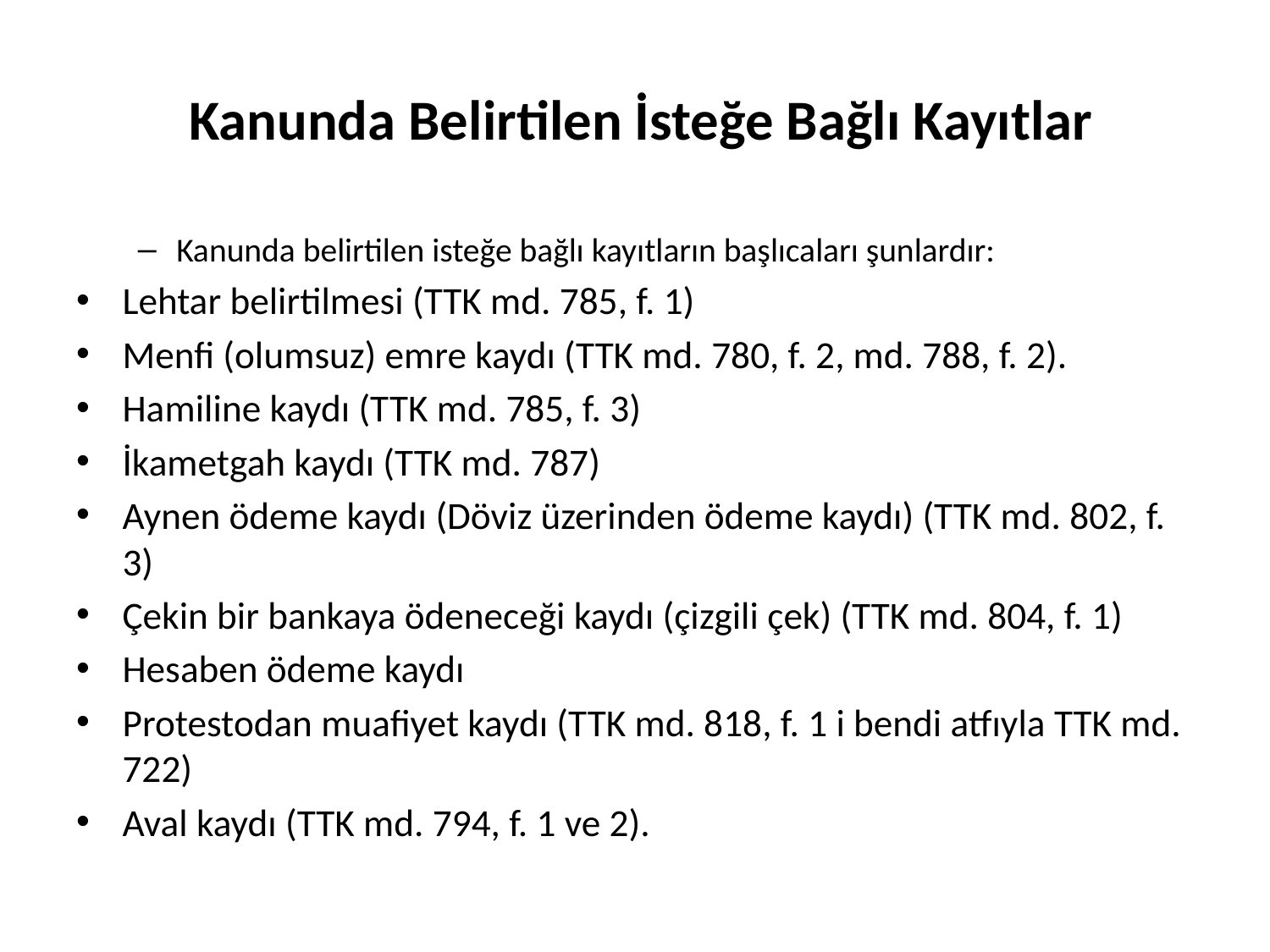

# Kanunda Belirtilen İsteğe Bağlı Kayıtlar
Kanunda belirtilen isteğe bağlı kayıtların başlıcaları şunlardır:
Lehtar belirtilmesi (TTK md. 785, f. 1)
Menfi (olumsuz) emre kaydı (TTK md. 780, f. 2, md. 788, f. 2).
Hamiline kaydı (TTK md. 785, f. 3)
İkametgah kaydı (TTK md. 787)
Aynen ödeme kaydı (Döviz üzerinden ödeme kaydı) (TTK md. 802, f. 3)
Çekin bir bankaya ödeneceği kaydı (çizgili çek) (TTK md. 804, f. 1)
Hesaben ödeme kaydı
Protestodan muafiyet kaydı (TTK md. 818, f. 1 i bendi atfıyla TTK md. 722)
Aval kaydı (TTK md. 794, f. 1 ve 2).